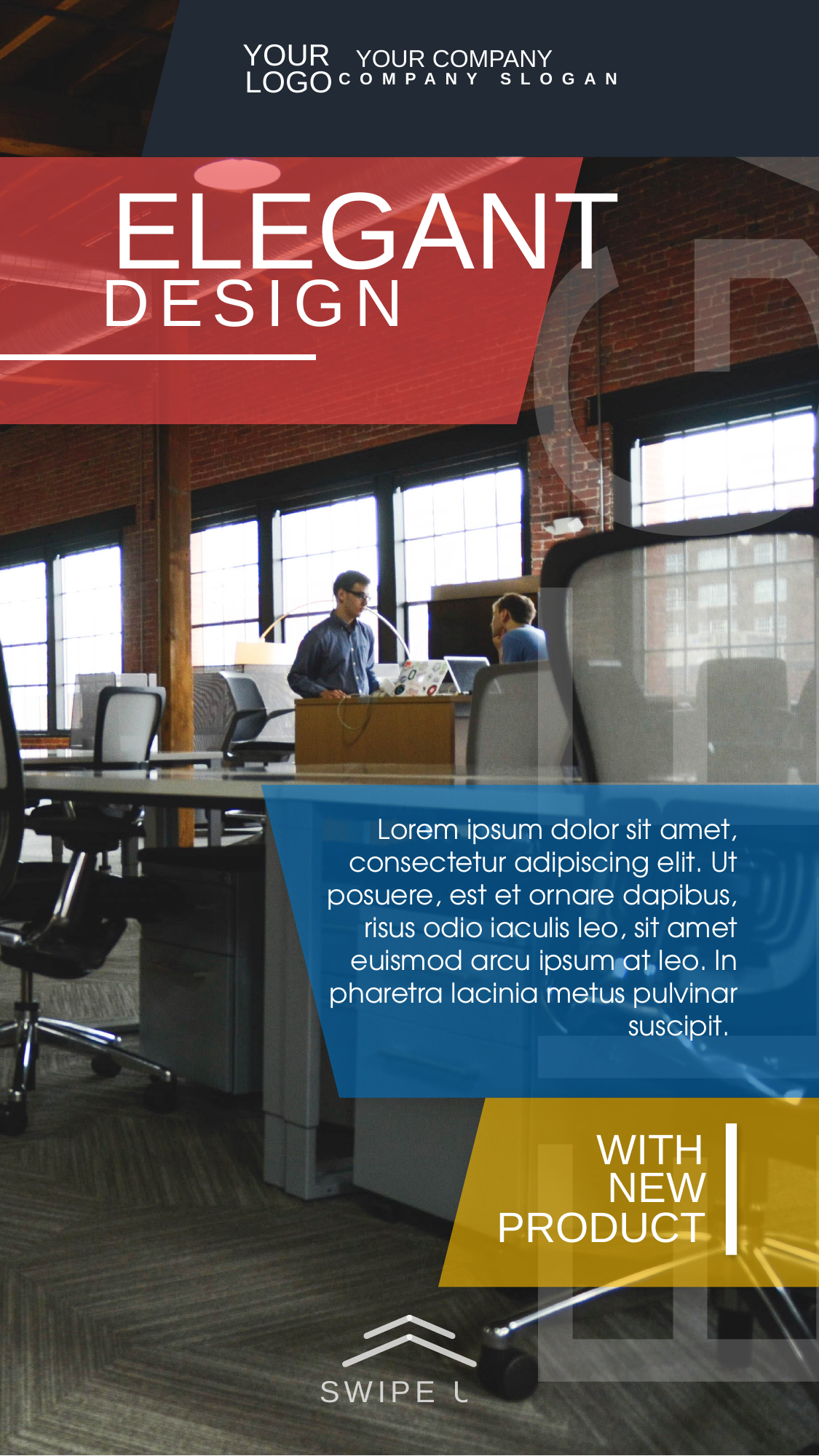

YOUR
LOGO
YOUR COMPANY
COMPANY SLOGAN
ELEGANT
ELEGANT

DESIGN

Lorem ipsum dolor sit amet, consectetur adipiscing elit. Ut posuere, est et ornare dapibus, risus odio iaculis leo, sit amet euismod arcu ipsum at leo. In pharetra lacinia metus pulvinar suscipit.

WITH

NEW
PRODUCT
SWIPE UP